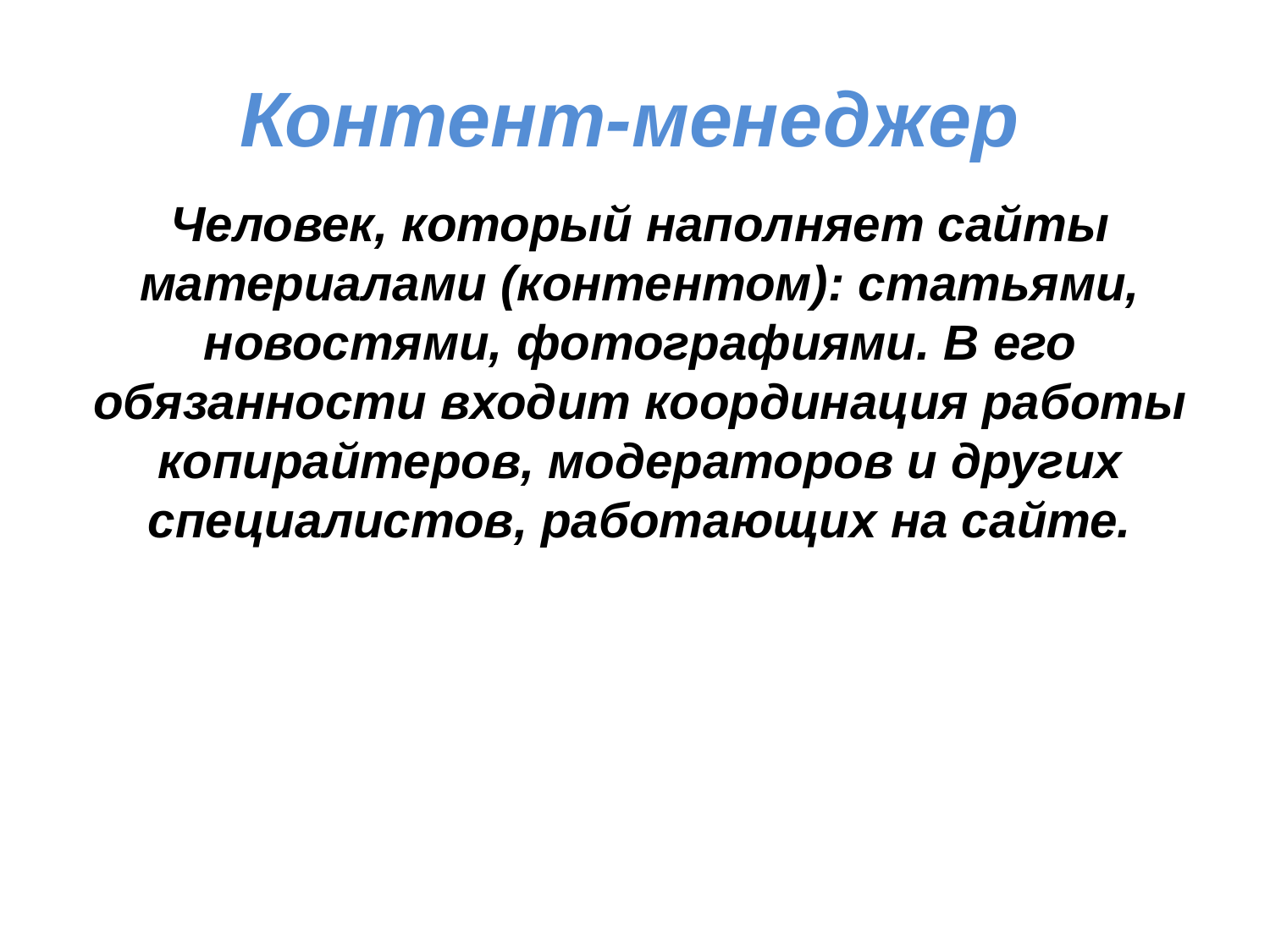

# Контент-менеджер
Человек, который наполняет сайты материалами (контентом): статьями, новостями, фотографиями. В его обязанности входит координация работы копирайтеров, модераторов и других специалистов, работающих на сайте.